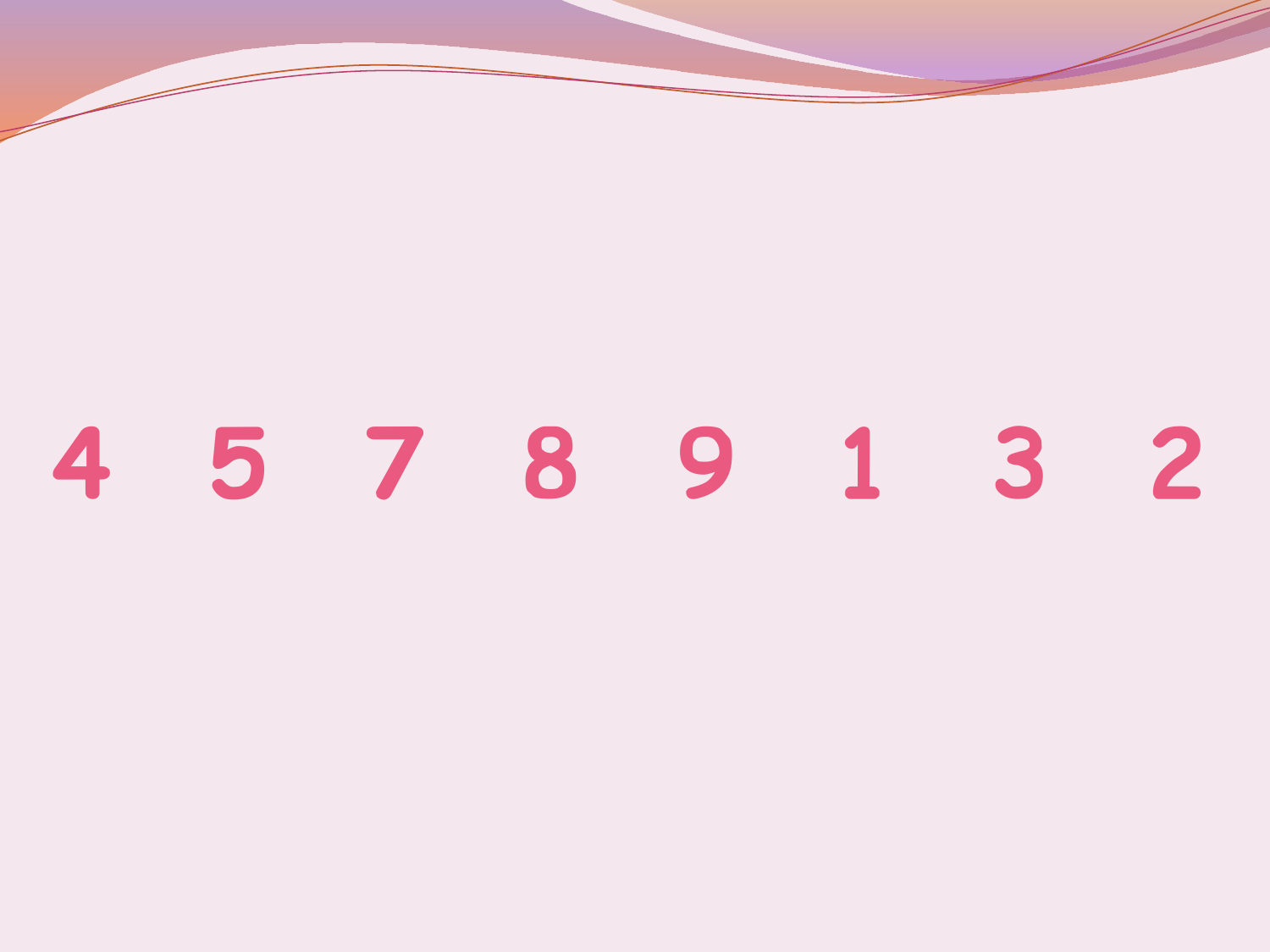

4  5  7  8  9  1  3  2